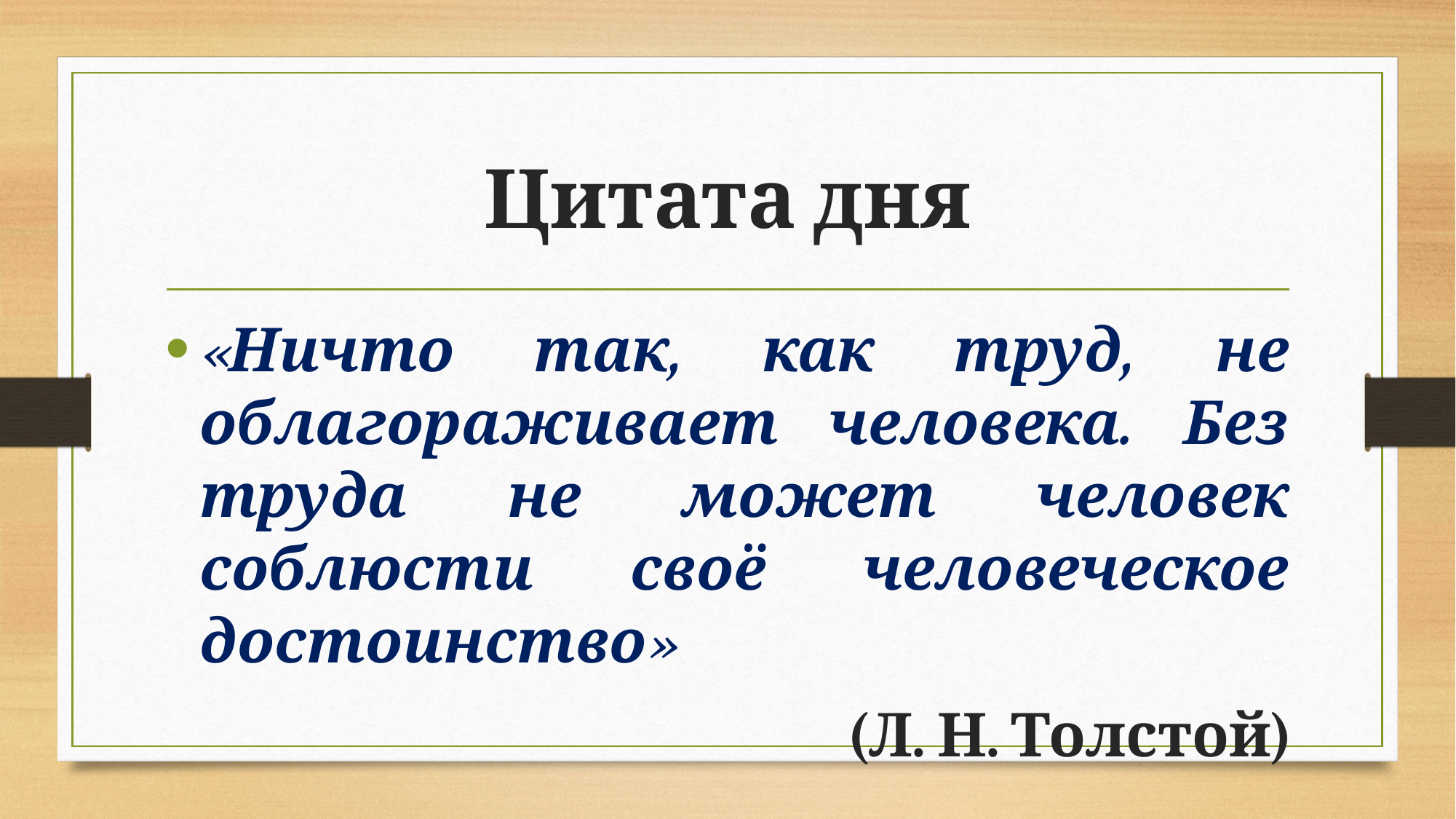

# Цитата дня
«Ничто так, как труд, не облагораживает человека. Без труда не может человек соблюсти своё человеческое достоинство»
(Л. Н. Толстой)